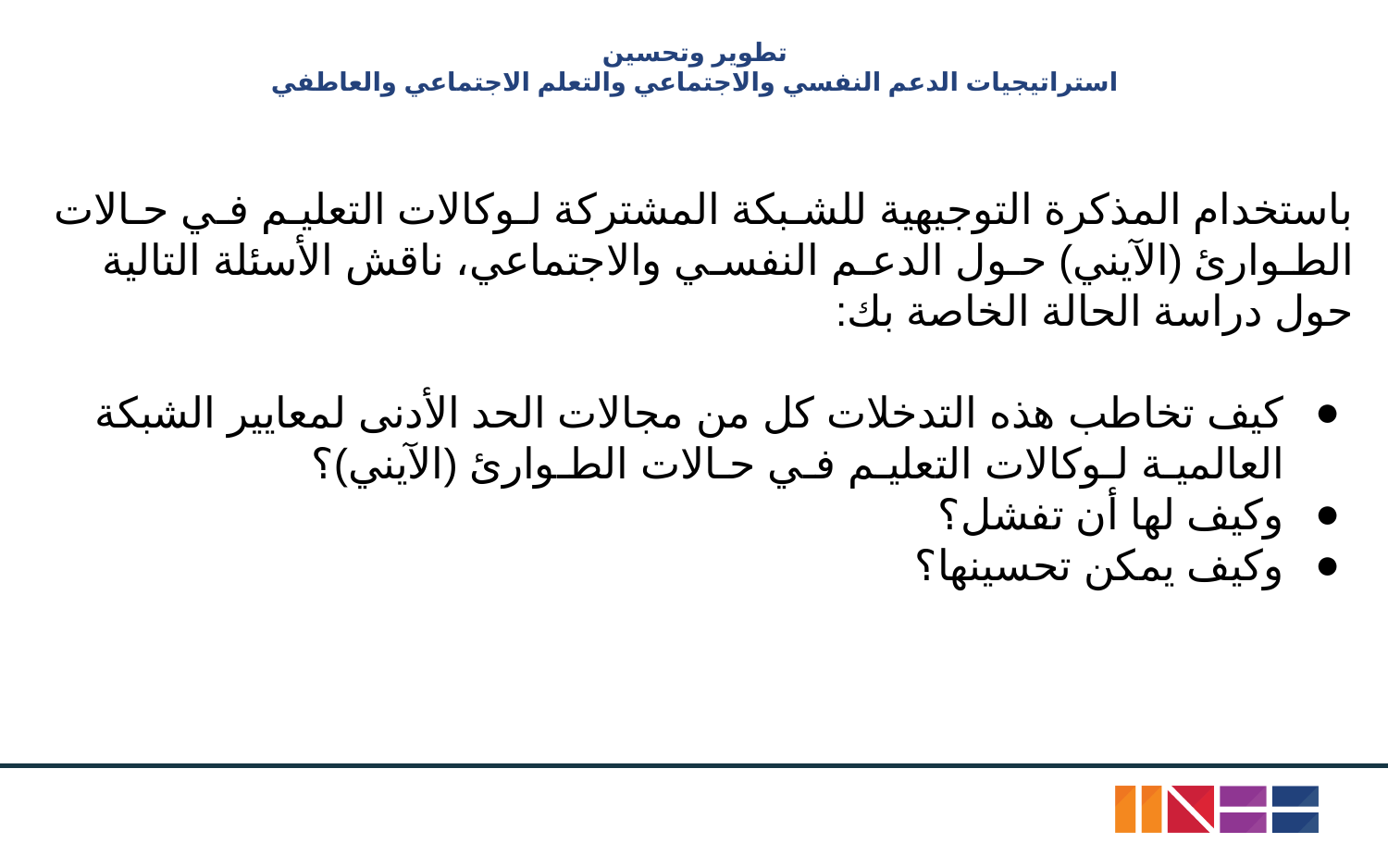

# تطوير وتحسين
استراتيجيات الدعم النفسي والاجتماعي والتعلم الاجتماعي والعاطفي
باستخدام المذكرة التوجيهية للشـبكة المشتركة لـوكالات التعليـم فـي حـالات الطـوارئ (الآيني) حـول الدعـم النفسـي والاجتماعي، ناقش الأسئلة التالية حول دراسة الحالة الخاصة بك:

كيف تخاطب هذه التدخلات كل من مجالات الحد الأدنى لمعايير الشبكة العالميـة لـوكالات التعليـم فـي حـالات الطـوارئ (الآيني)؟
وكيف لها أن تفشل؟
وكيف يمكن تحسينها؟